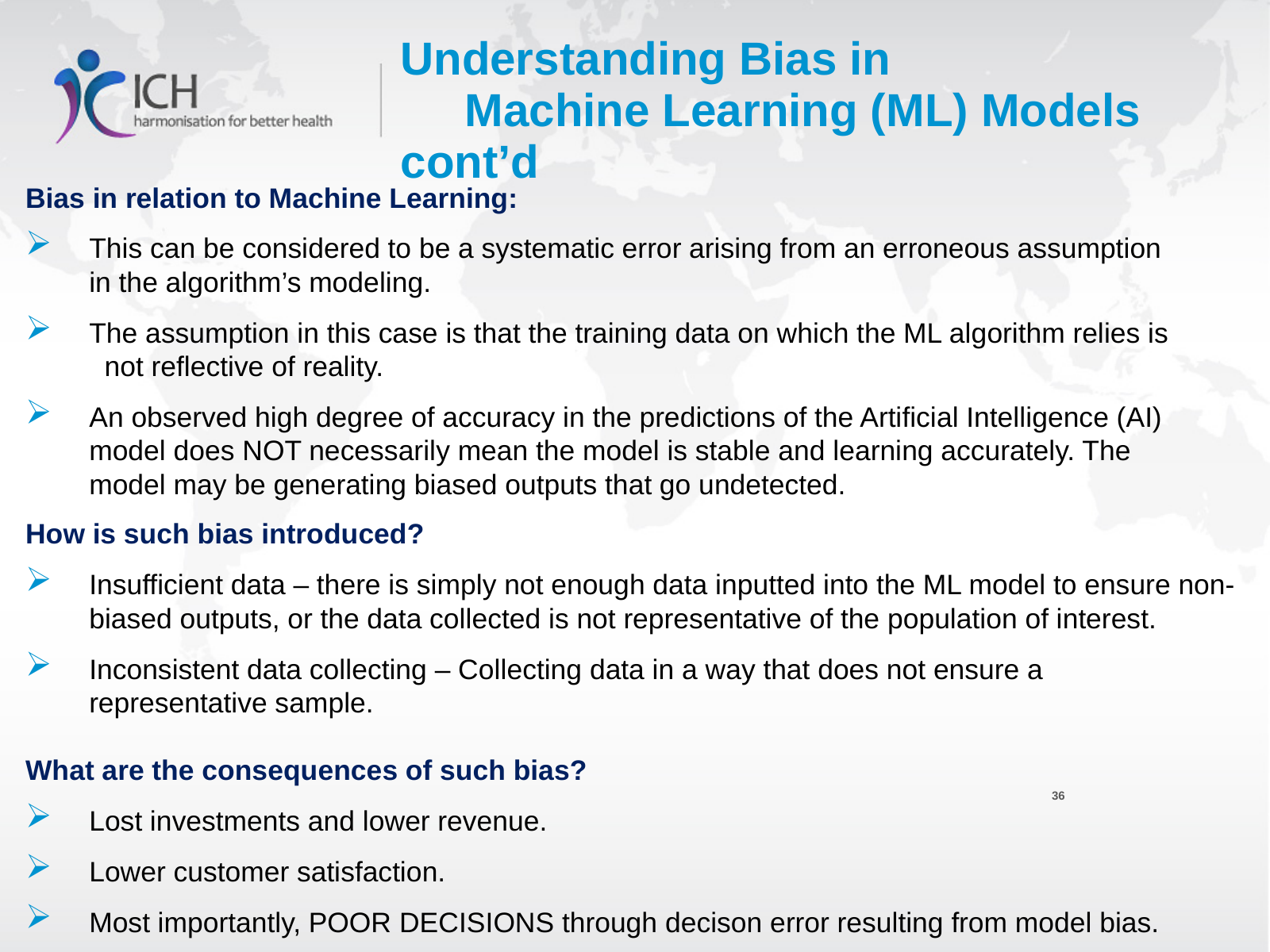

# Understanding Bias in                            Machine Learning (ML) Models cont’d
Bias in relation to Machine Learning:
This can be considered to be a systematic error arising from an erroneous assumption        in the algorithm’s modeling.
The assumption in this case is that the training data on which the ML algorithm relies is            not reflective of reality.
An observed high degree of accuracy in the predictions of the Artificial Intelligence (AI) model does NOT necessarily mean the model is stable and learning accurately. The            model may be generating biased outputs that go undetected.

How is such bias introduced?
Insufficient data – there is simply not enough data inputted into the ML model to ensure non-biased outputs, or the data collected is not representative of the population of interest.
Inconsistent data collecting – Collecting data in a way that does not ensure a            representative sample.

What are the consequences of such bias?
Lost investments and lower revenue.
Lower customer satisfaction.
Most importantly, POOR DECISIONS through decison error resulting from model bias.

36